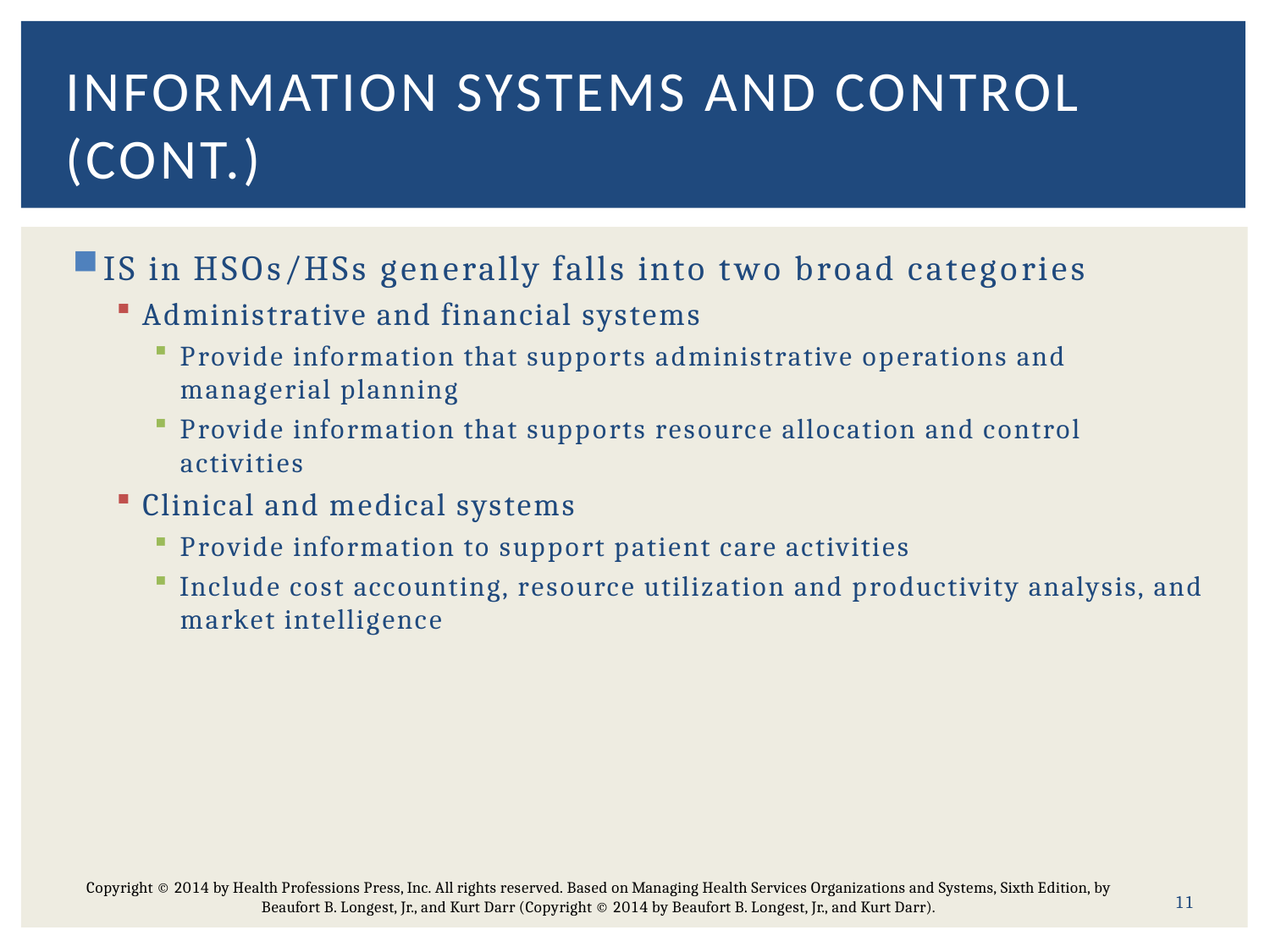

# Information systems and control (CONT.)
IS in HSOs/HSs generally falls into two broad categories
Administrative and financial systems
Provide information that supports administrative operations and managerial planning
Provide information that supports resource allocation and control activities
Clinical and medical systems
Provide information to support patient care activities
Include cost accounting, resource utilization and productivity analysis, and market intelligence
11